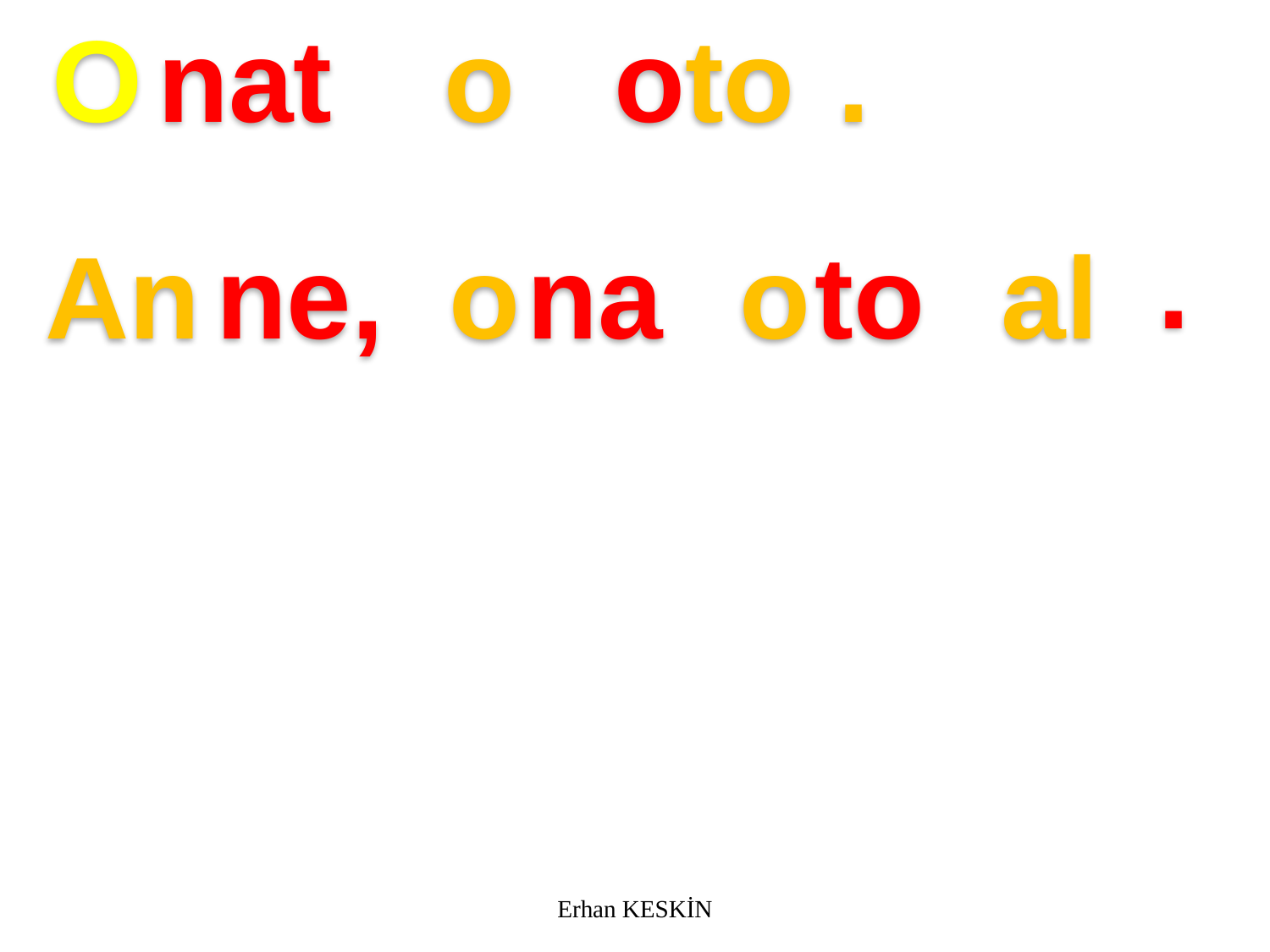

O
nat
o
o
to
.
.
An
ne,
o
na
o
to
al
Erhan KESKİN